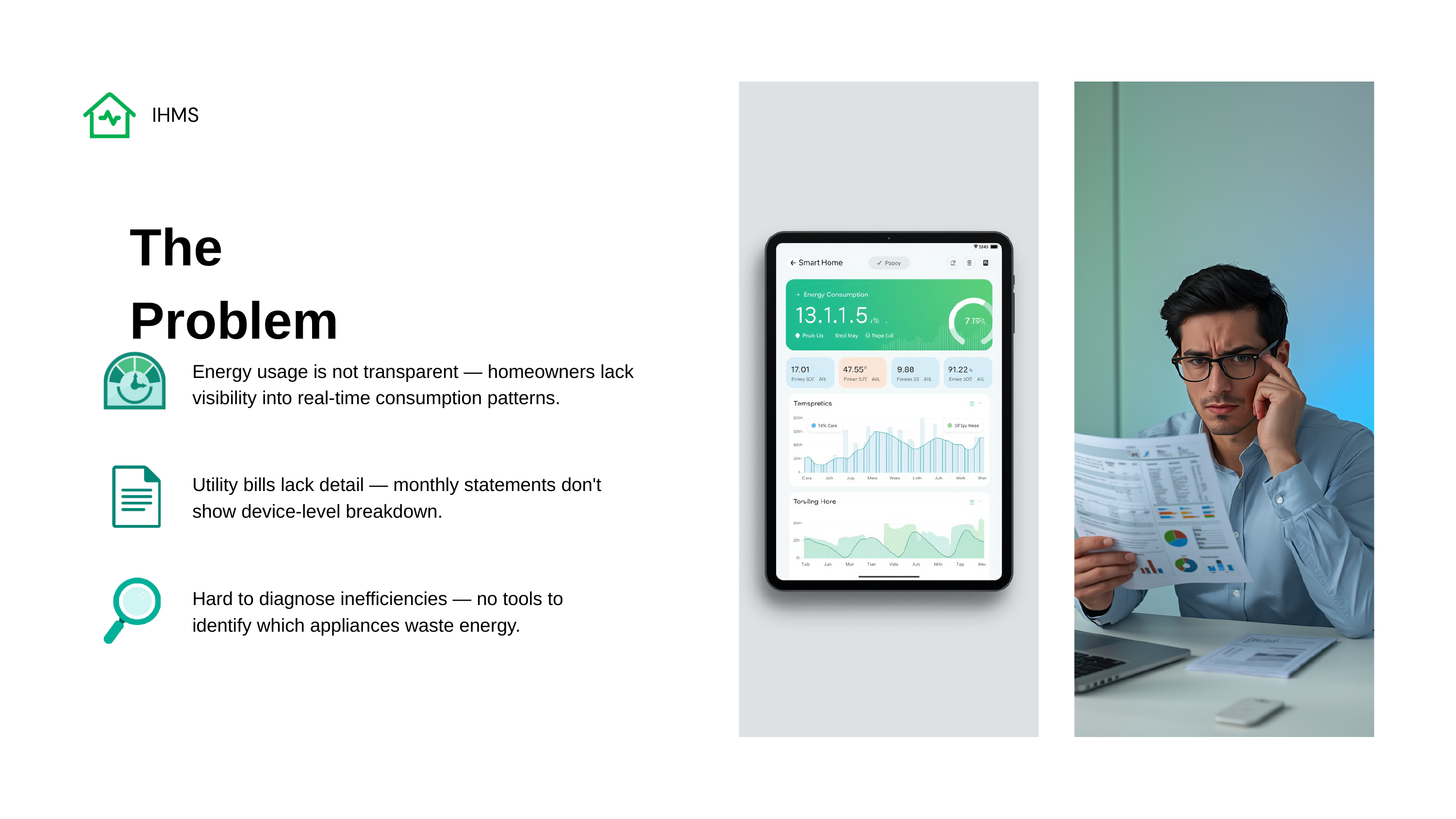

IHMS
The Problem

Energy usage is not transparent — homeowners lack visibility into real-time consumption patterns.

Utility bills lack detail — monthly statements don't show device-level breakdown.

Hard to diagnose inefficiencies — no tools to identify which appliances waste energy.